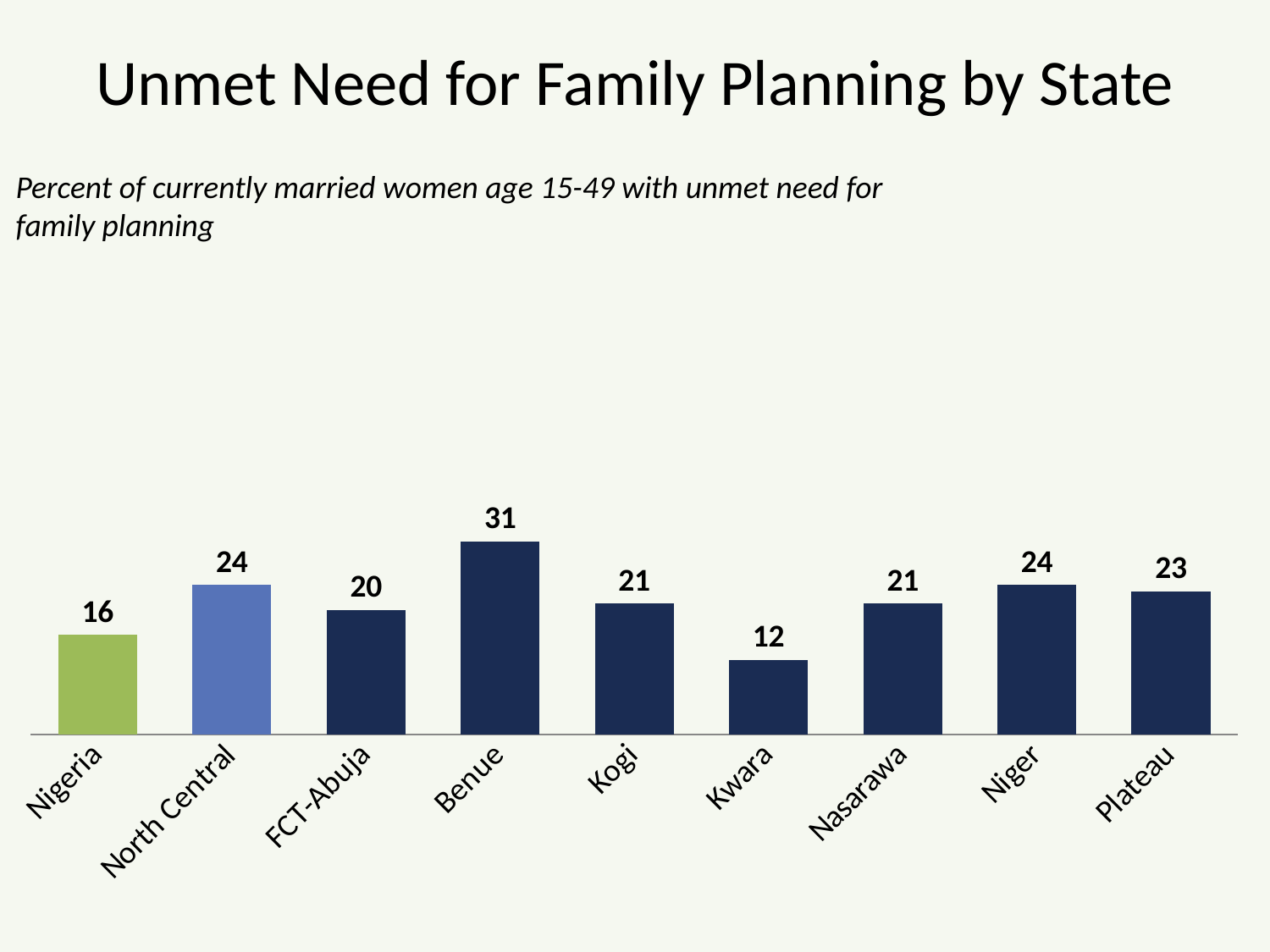

# Unmet Need for Family Planning by State
Percent of currently married women age 15-49 with unmet need for family planning

### Chart

| Category | Women  |
|---|---|
| Nigeria | 16.0 |
| North Central | 24.0 |
| FCT-Abuja | 20.0 |
| Benue | 31.0 |
| Kogi | 21.0 |
| Kwara | 12.0 |
| Nasarawa | 21.0 |
| Niger | 24.0 |
| Plateau | 23.0 |